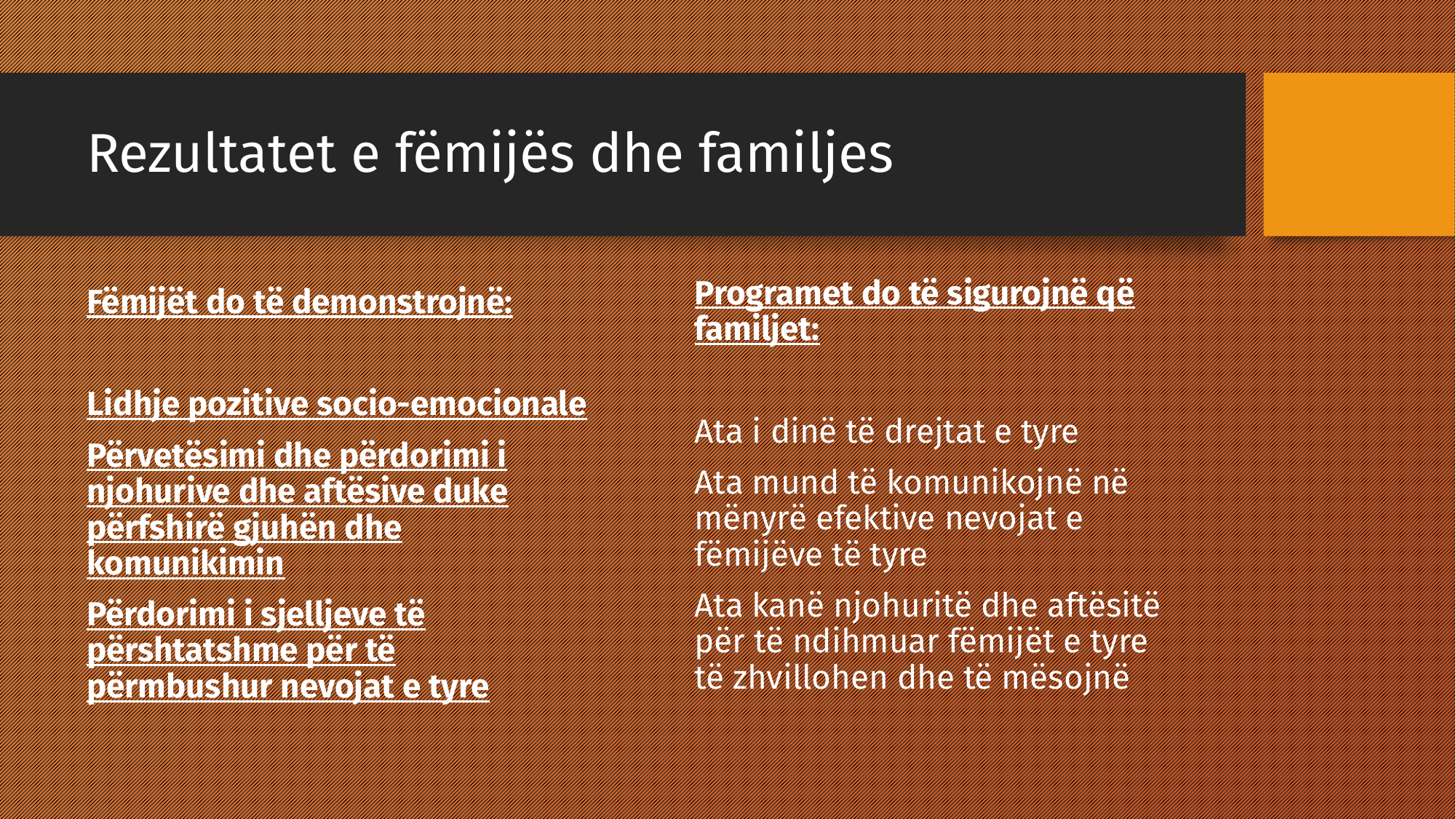

# Rezultatet e fëmijës dhe familjes
Programet do të sigurojnë që familjet:

Ata i dinë të drejtat e tyre
Ata mund të komunikojnë në mënyrë efektive nevojat e fëmijëve të tyre
Ata kanë njohuritë dhe aftësitë për të ndihmuar fëmijët e tyre të zhvillohen dhe të mësojnë
Fëmijët do të demonstrojnë:

Lidhje pozitive socio-emocionale
Përvetësimi dhe përdorimi i njohurive dhe aftësive duke përfshirë gjuhën dhe komunikimin
Përdorimi i sjelljeve të përshtatshme për të përmbushur nevojat e tyre